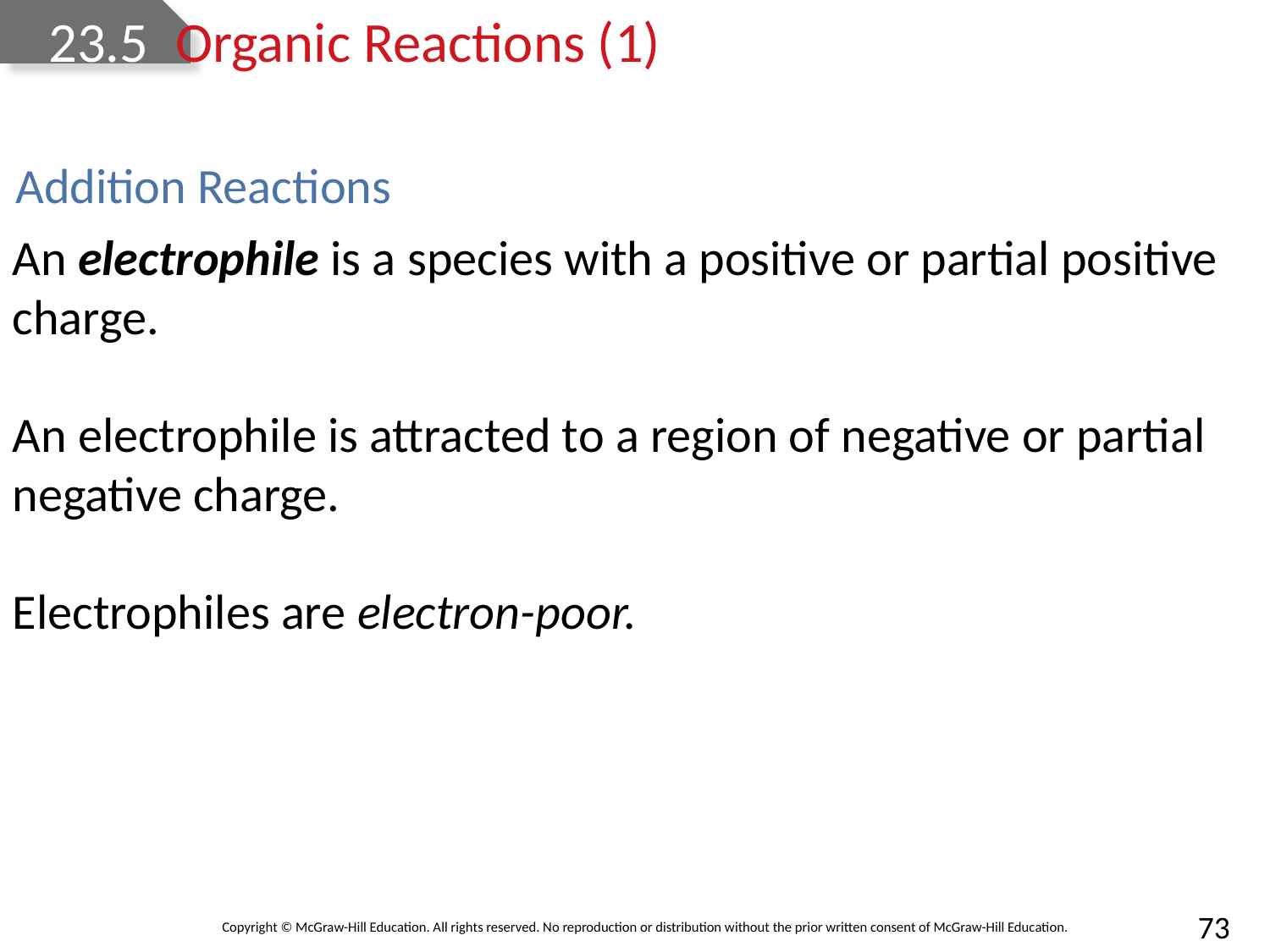

# 23.5 	Organic Reactions (1)
Addition Reactions
An electrophile is a species with a positive or partial positive charge.
An electrophile is attracted to a region of negative or partial negative charge.
Electrophiles are electron-poor.